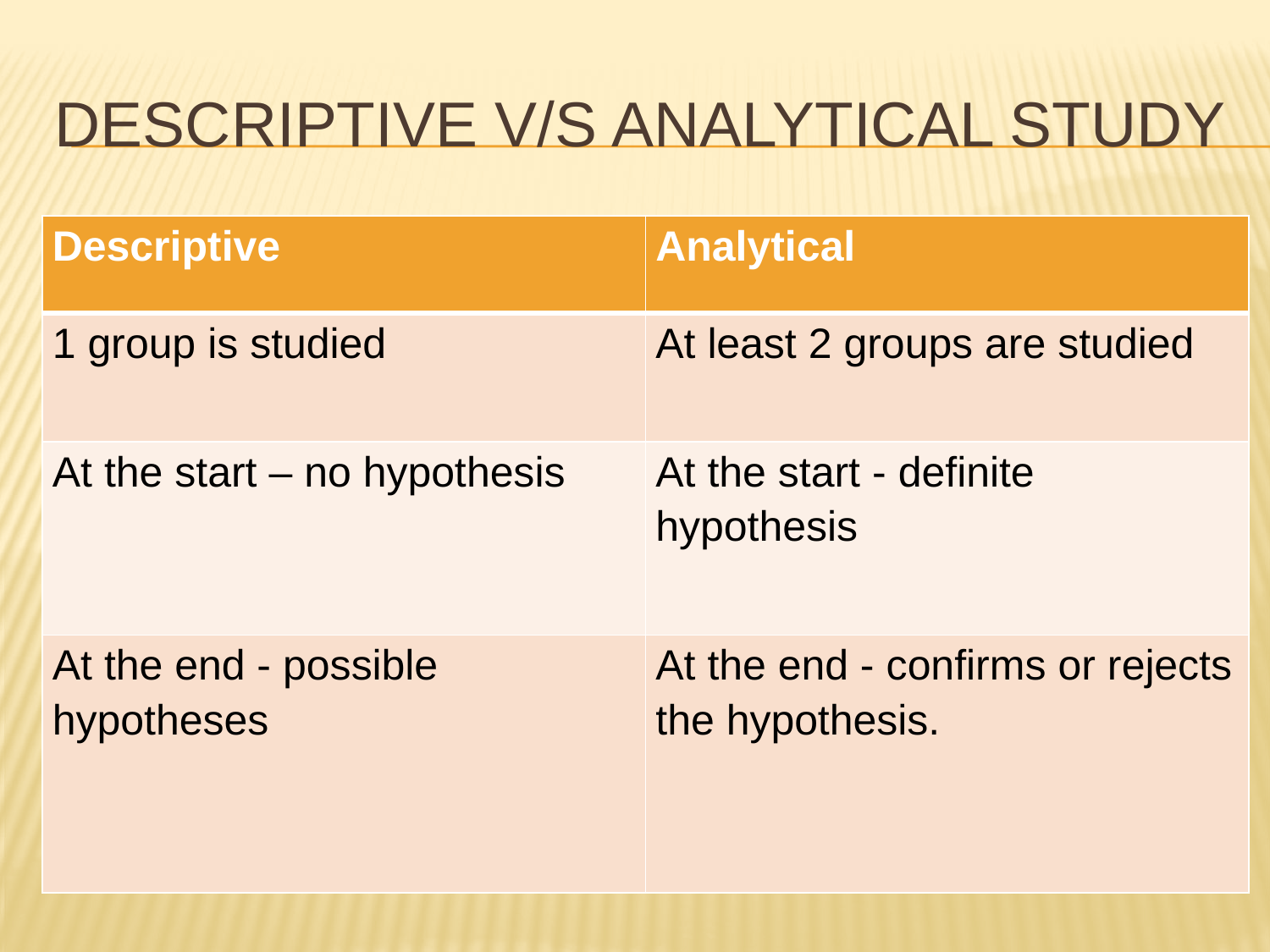

# Descriptive V/s Analytical study
| Descriptive | Analytical |
| --- | --- |
| 1 group is studied | At least 2 groups are studied |
| At the start – no hypothesis | At the start - definite hypothesis |
| At the end - possible hypotheses | At the end - confirms or rejects the hypothesis. |